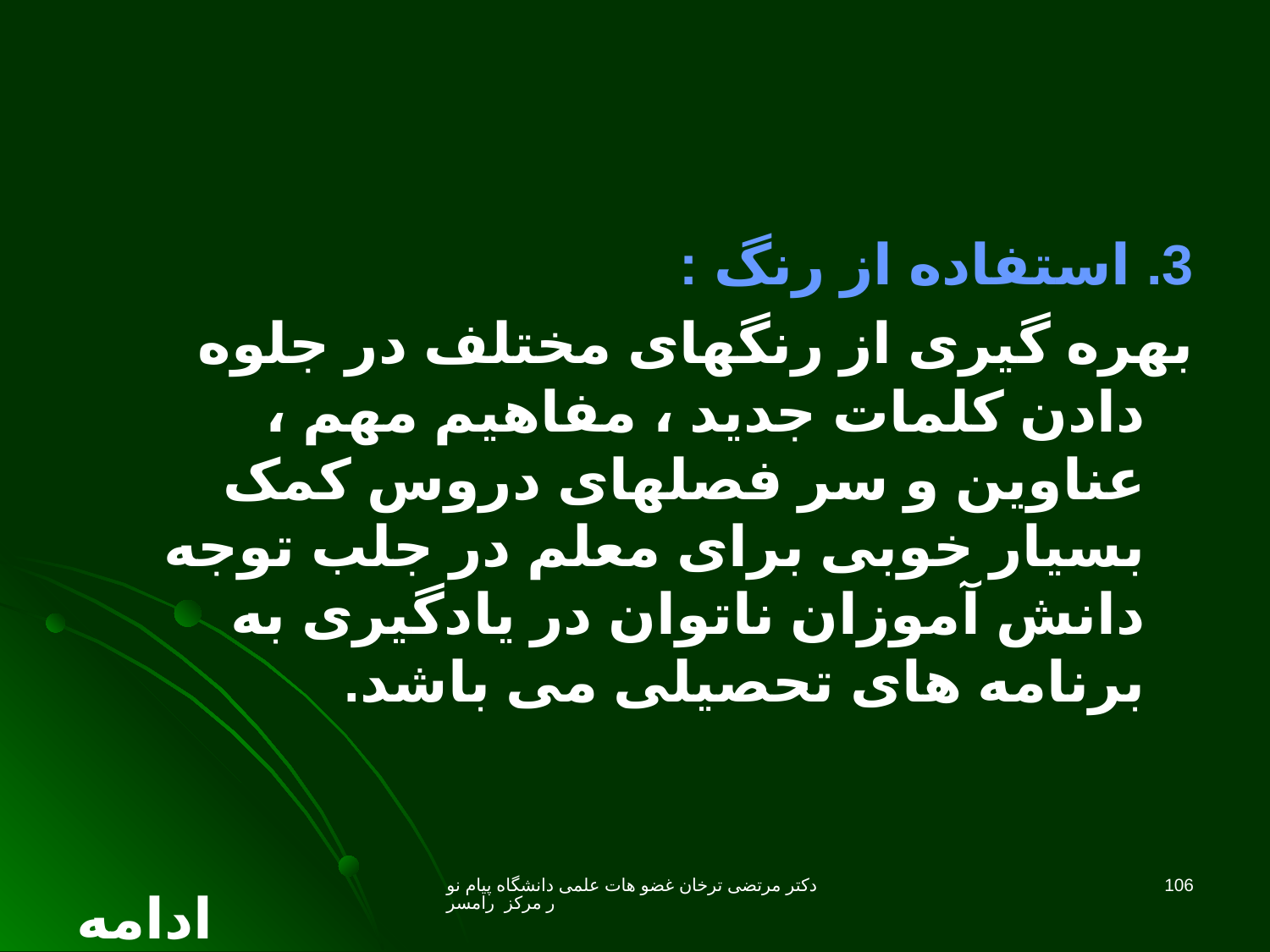

3. استفاده از رنگ :
بهره گیری از رنگهای مختلف در جلوه دادن کلمات جدید ، مفاهیم مهم ، عناوین و سر فصلهای دروس کمک بسیار خوبی برای معلم در جلب توجه دانش آموزان ناتوان در یادگیری به برنامه های تحصیلی می باشد.

ادامه
دکتر مرتضی ترخان غضو هات علمی دانشگاه پیام نور مرکز رامسر
106